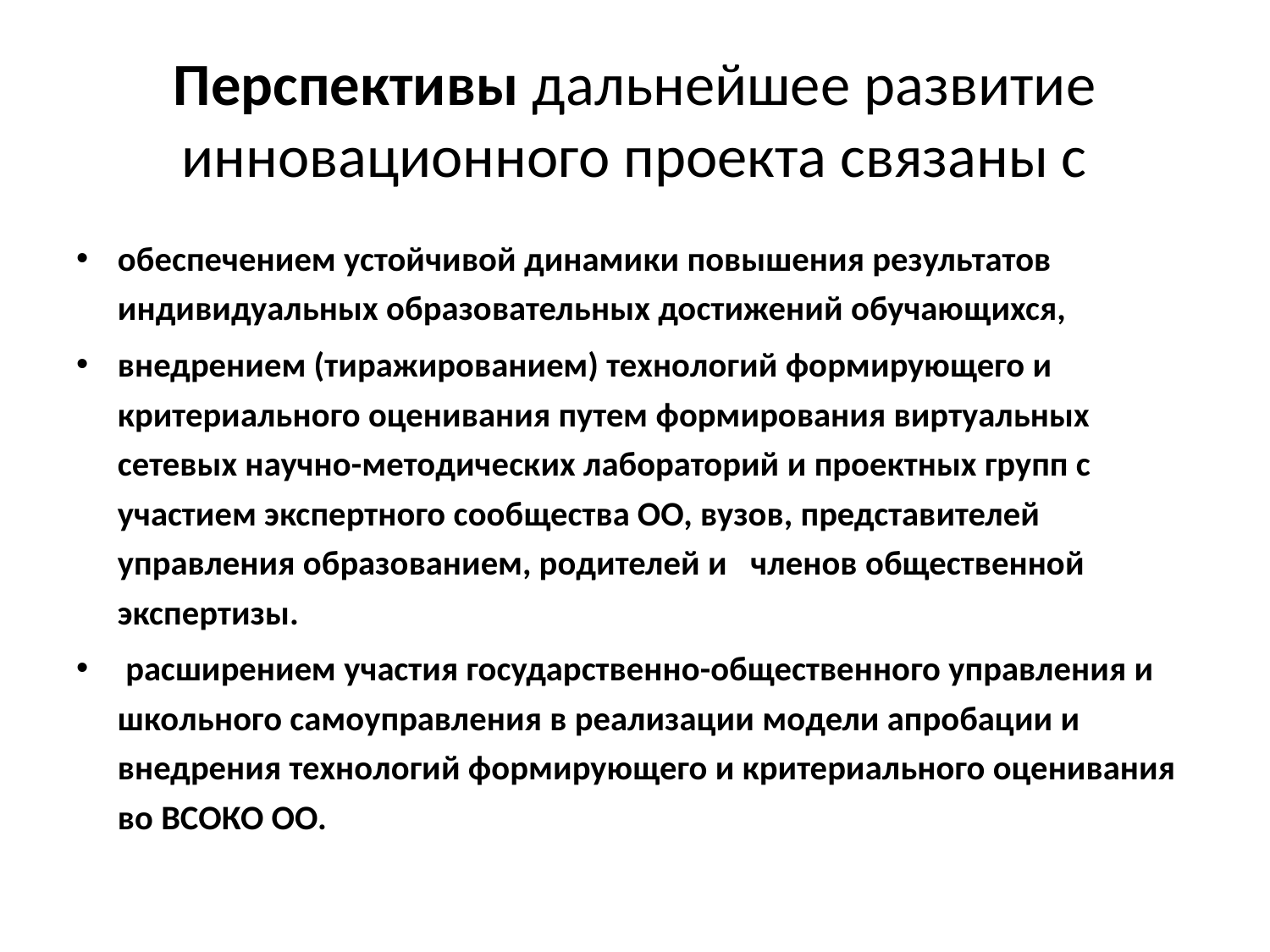

# Перспективы дальнейшее развитие инновационного проекта связаны с
обеспечением устойчивой динамики повышения результатов  индивидуальных образовательных достижений обучающихся,
внедрением (тиражированием) технологий формирующего и критериального оценивания путем формирования виртуальных сетевых научно-методических лабораторий и проектных групп с участием экспертного сообщества ОО, вузов, представителей управления образованием, родителей и   членов общественной экспертизы.
 расширением участия государственно-общественного управления и школьного самоуправления в реализации модели апробации и внедрения технологий формирующего и критериального оценивания во ВСОКО ОО.